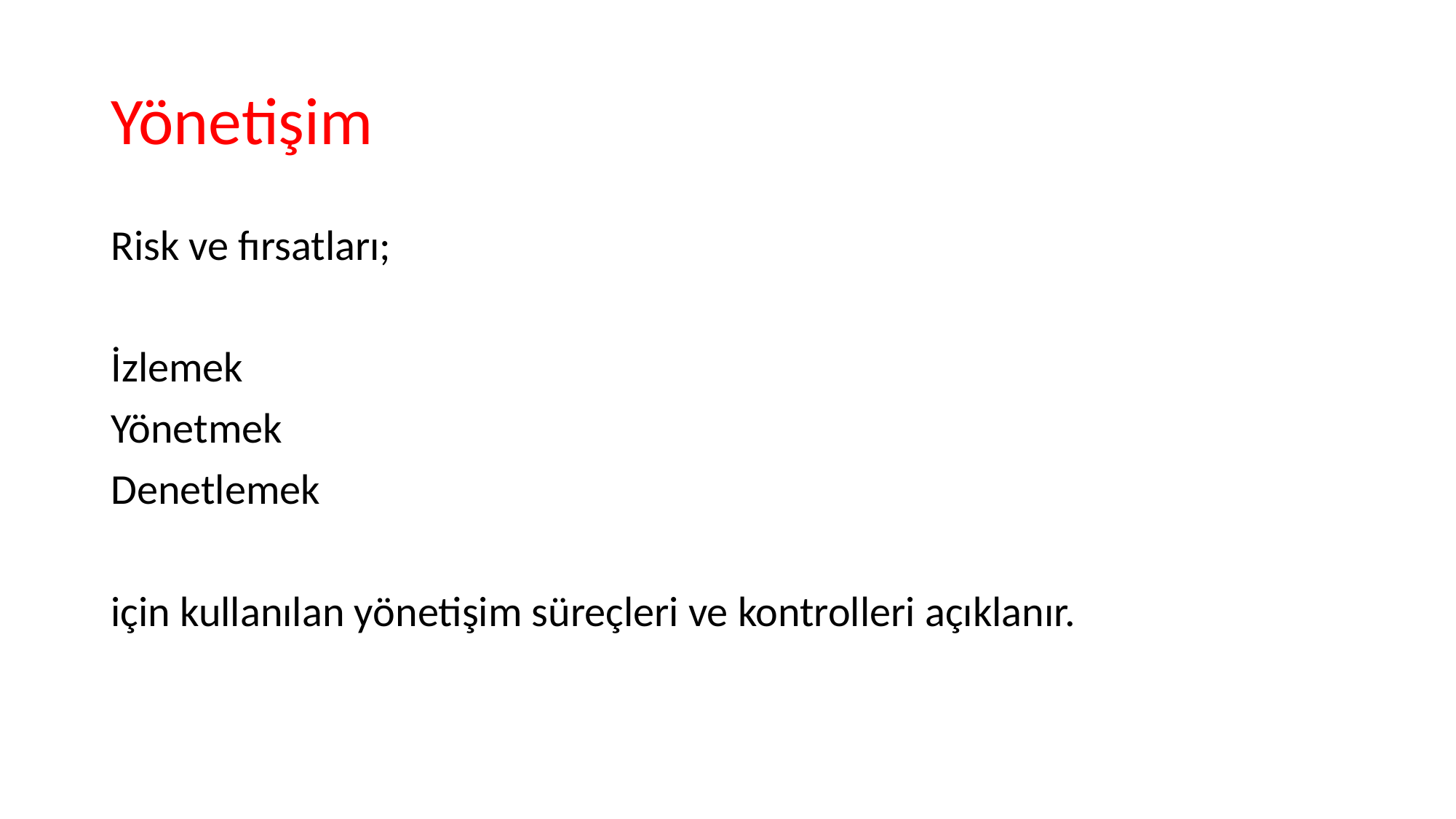

# Yönetişim
Risk ve fırsatları;

İzlemek
Yönetmek
Denetlemek

için kullanılan yönetişim süreçleri ve kontrolleri açıklanır.